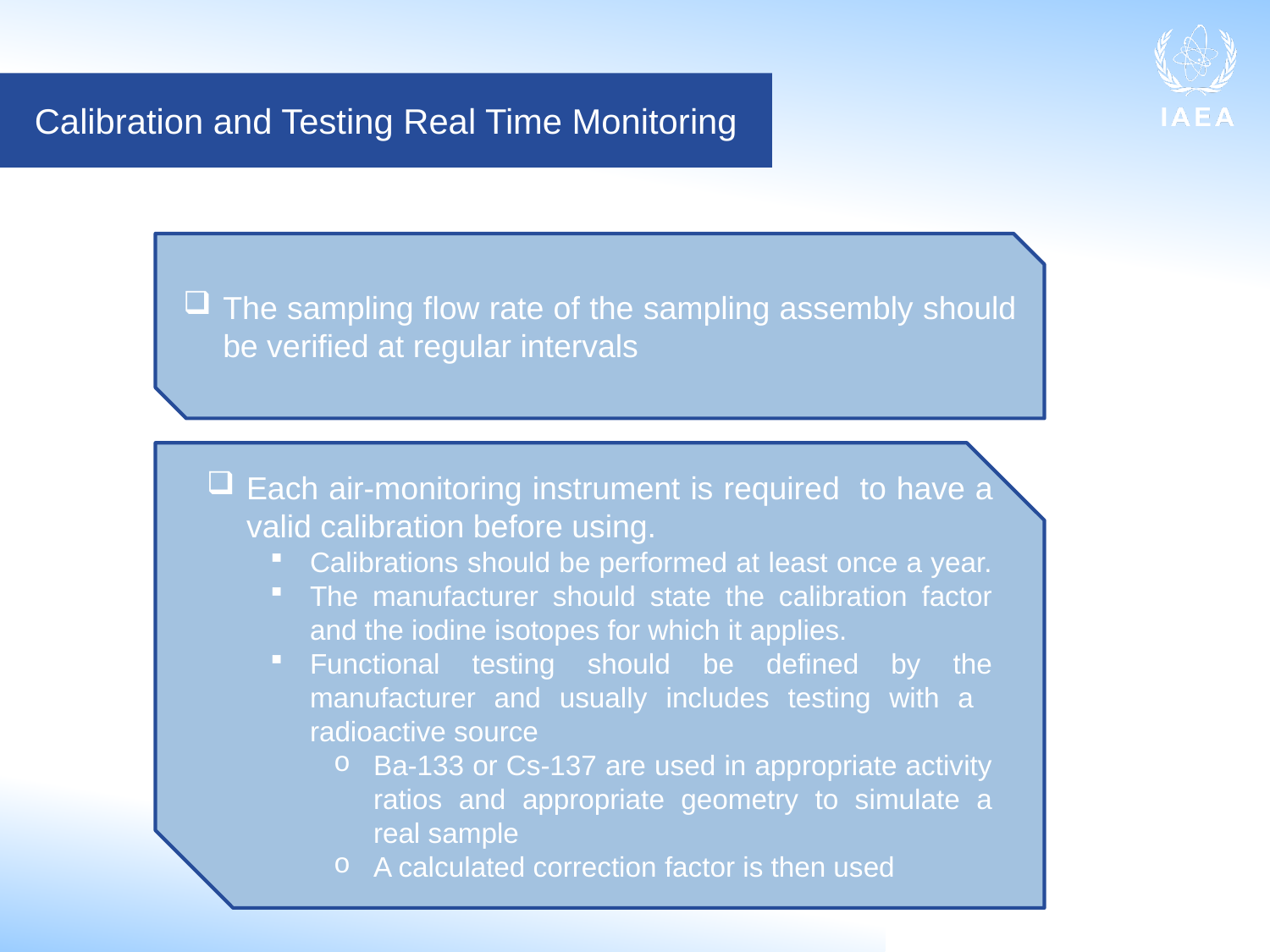

Calibration and Testing Real Time Monitoring
The sampling flow rate of the sampling assembly should be verified at regular intervals
Each air-monitoring instrument is required  to have a valid calibration before using.
Calibrations should be performed at least once a year.
The manufacturer should state the calibration factor and the iodine isotopes for which it applies.
Functional testing should be defined by the manufacturer and usually includes testing with a  radioactive source
Ba-133 or Cs-137 are used in appropriate activity ratios and appropriate geometry to simulate a real sample
A calculated correction factor is then used